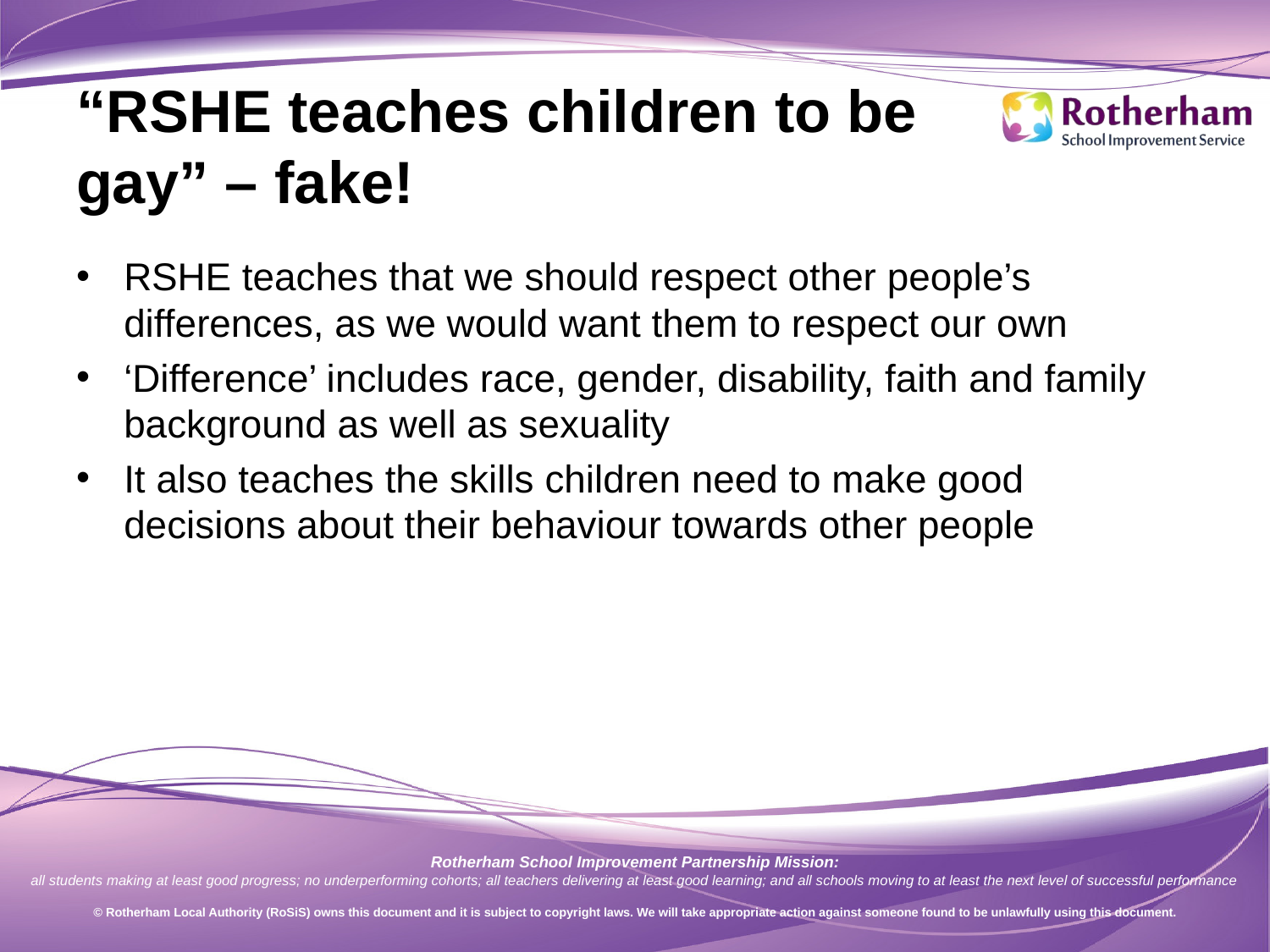

# “RSHE teaches children to be gay” – fake!
RSHE teaches that we should respect other people’s differences, as we would want them to respect our own
‘Difference’ includes race, gender, disability, faith and family background as well as sexuality
It also teaches the skills children need to make good decisions about their behaviour towards other people